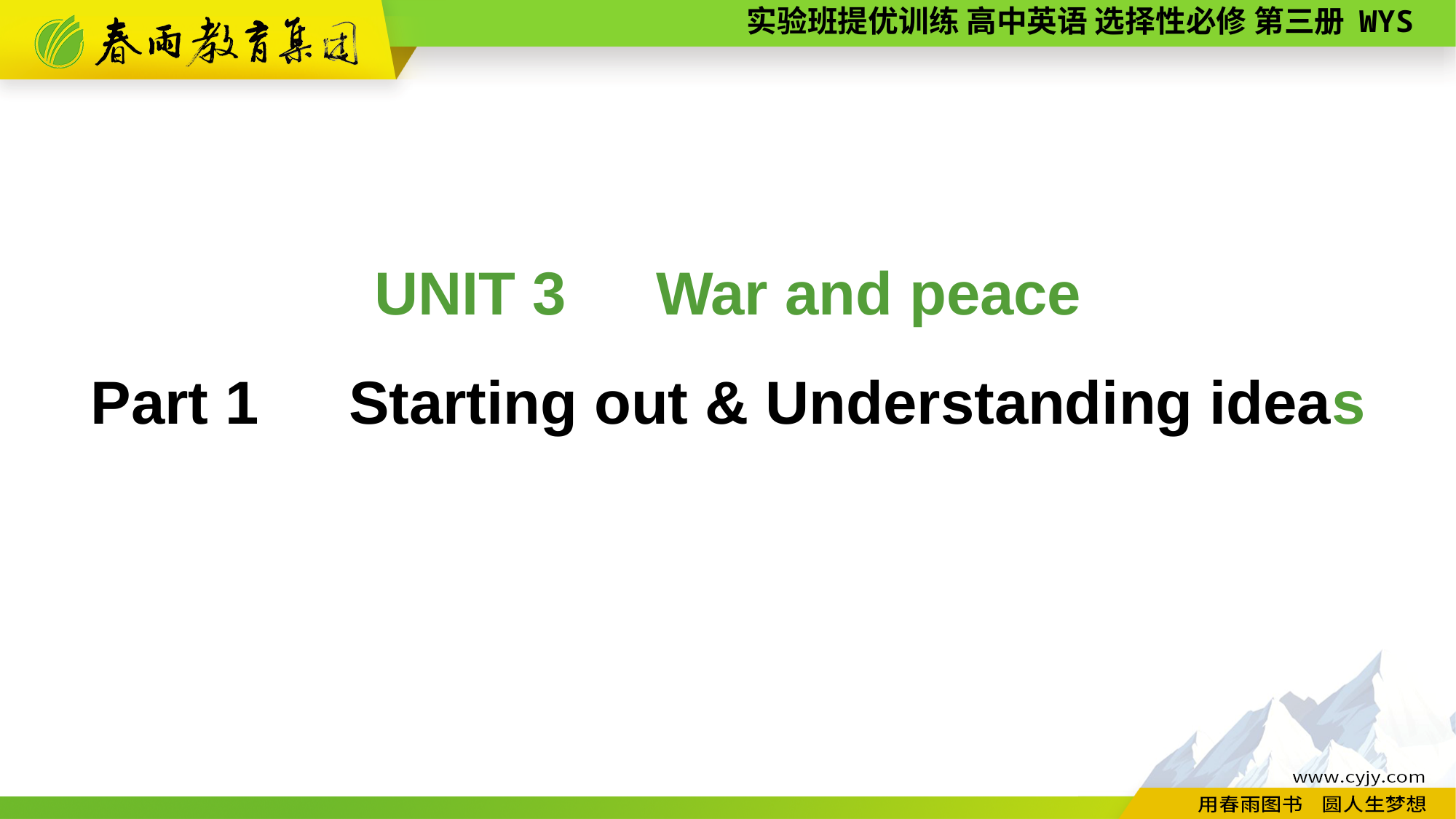

UNIT 3　War and peace
Part 1　Starting out & Understanding ideas